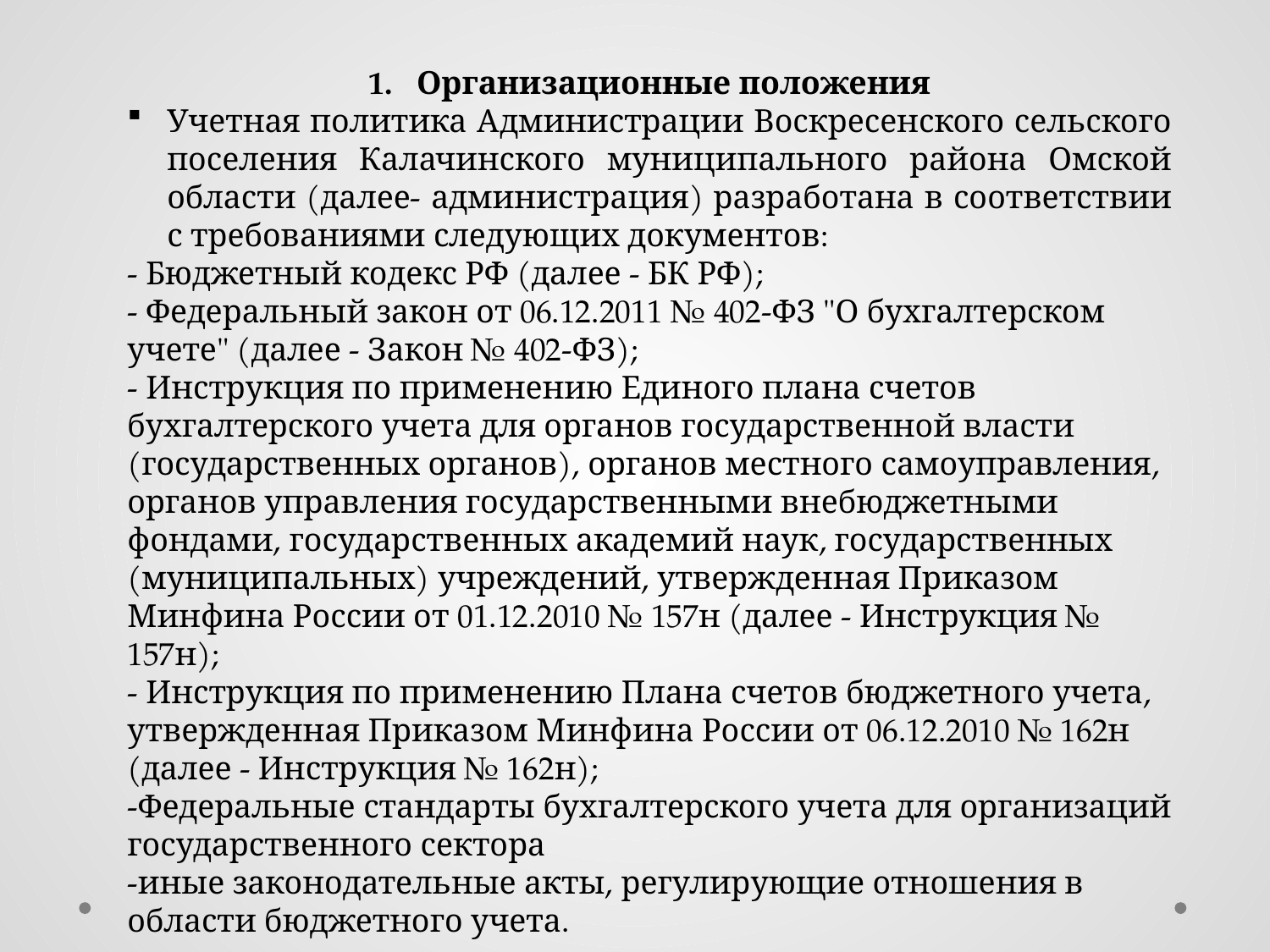

Организационные положения
Учетная политика Администрации Воскресенского сельского поселения Калачинского муниципального района Омской области (далее- администрация) разработана в соответствии с требованиями следующих документов:
- Бюджетный кодекс РФ (далее - БК РФ);
- Федеральный закон от 06.12.2011 № 402-ФЗ "О бухгалтерском учете" (далее - Закон № 402-ФЗ);
- Инструкция по применению Единого плана счетов бухгалтерского учета для органов государственной власти (государственных органов), органов местного самоуправления, органов управления государственными внебюджетными фондами, государственных академий наук, государственных (муниципальных) учреждений, утвержденная Приказом Минфина России от 01.12.2010 № 157н (далее - Инструкция № 157н);
- Инструкция по применению Плана счетов бюджетного учета, утвержденная Приказом Минфина России от 06.12.2010 № 162н (далее - Инструкция № 162н);
-Федеральные стандарты бухгалтерского учета для организаций государственного сектора
-иные законодательные акты, регулирующие отношения в области бюджетного учета.